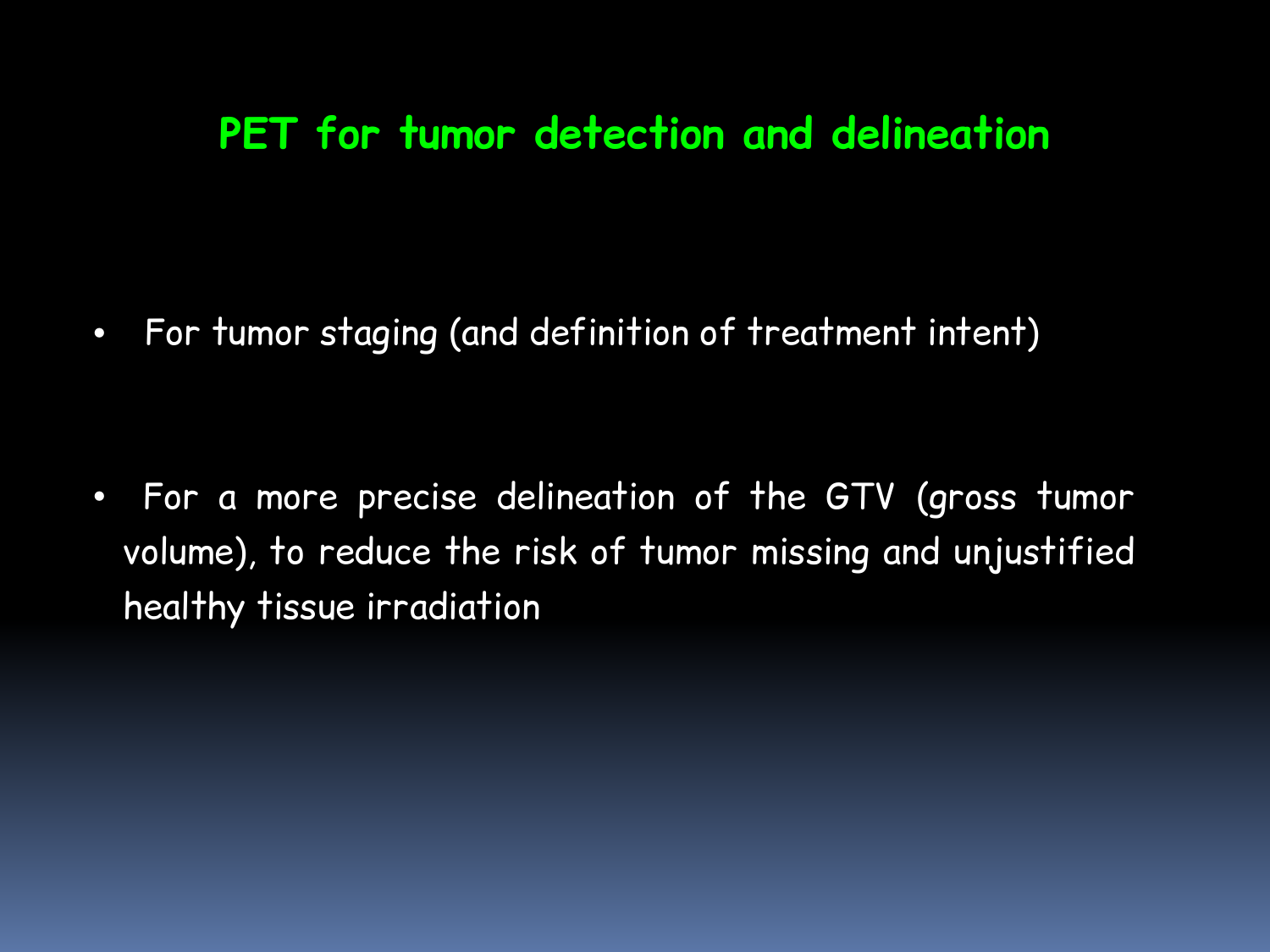

PET for tumor detection and delineation
  For tumor staging (and definition of treatment intent)

 For a more precise delineation of the GTV (gross tumor volume), to reduce the risk of tumor missing and unjustified healthy tissue irradiation